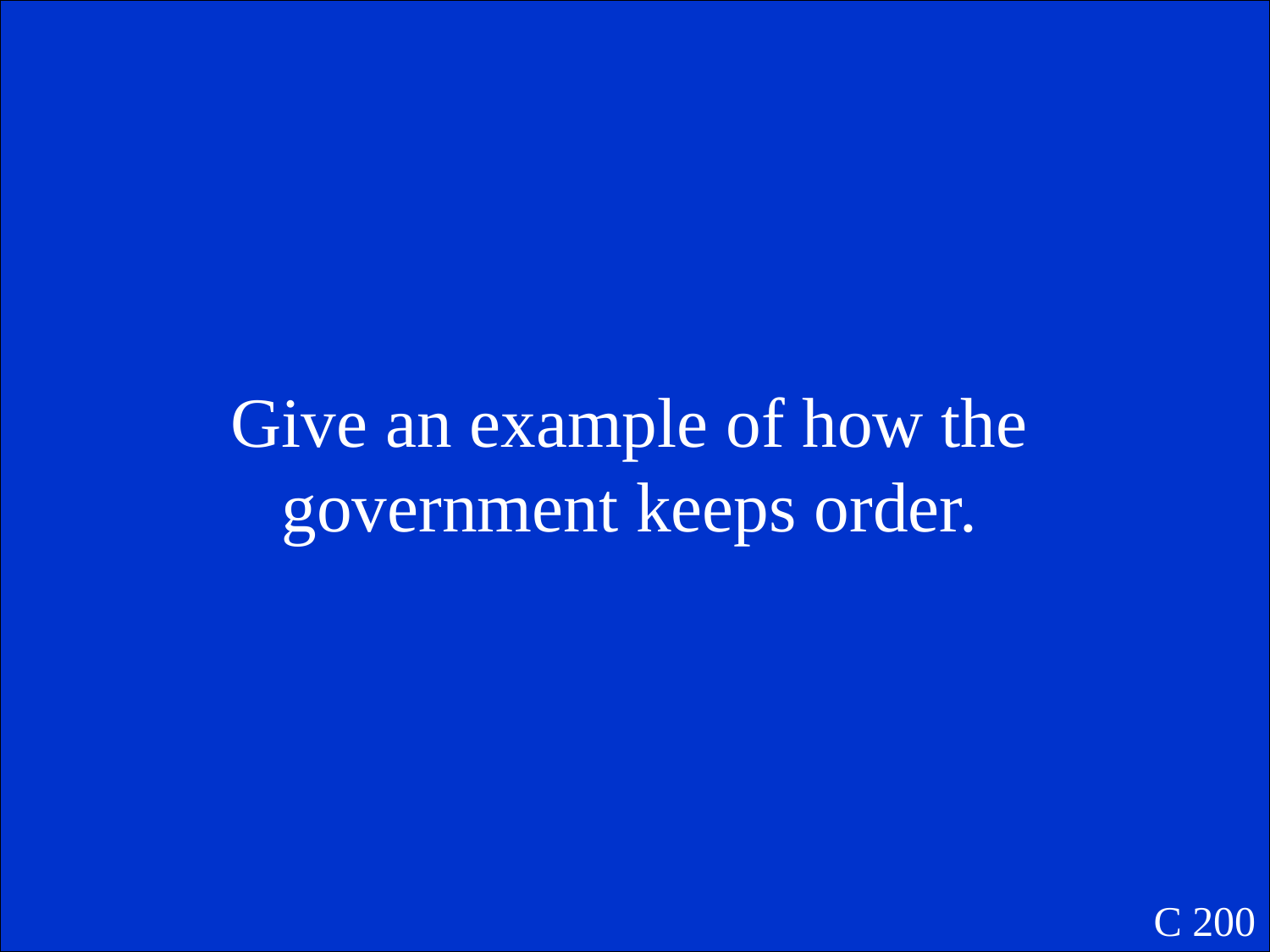

Give an example of how the government keeps order.
C 200